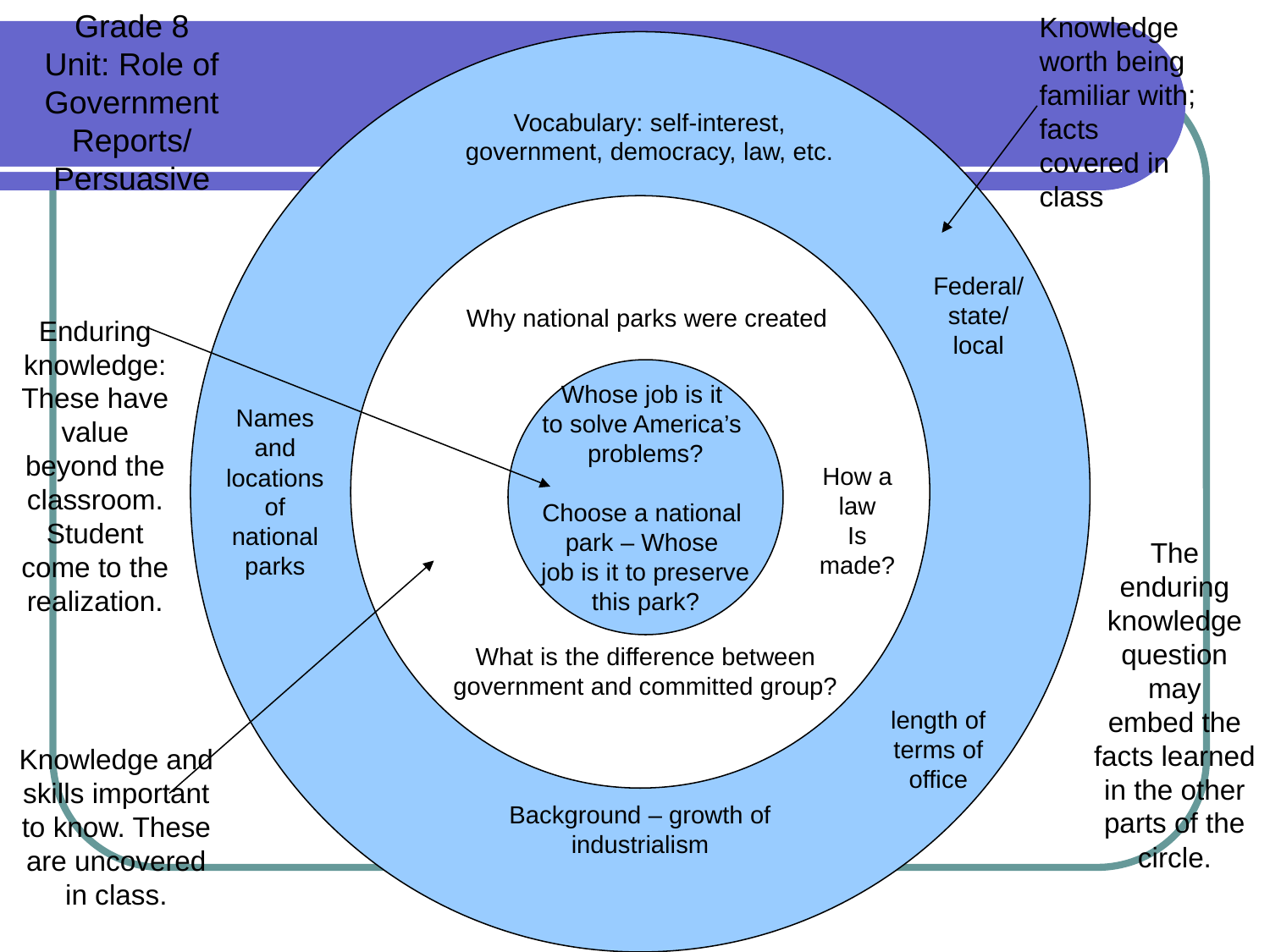

Grade 8
Unit: Role of
Government
Reports/
Persuasive

# Knowledge worth being familiar with; facts covered in class
Vocabulary: self-interest, government, democracy, law, etc.

Federal/
state/
local
Why national parks were created
Enduring knowledge:
These have value beyond the classroom.
Student come to the realization.

Whose job is it
to solve America’s
problems?

Choose a national
park – Whose
job is it to preserve
this park?
Names and locations of national parks

How a law
Is made?
The enduring
knowledge
question may
embed the facts learned in the other
parts of the circle.

What is the difference between government and committed group?
length of
terms of
office
Knowledge and skills important to know. These are uncovered in class.
Background – growth of industrialism